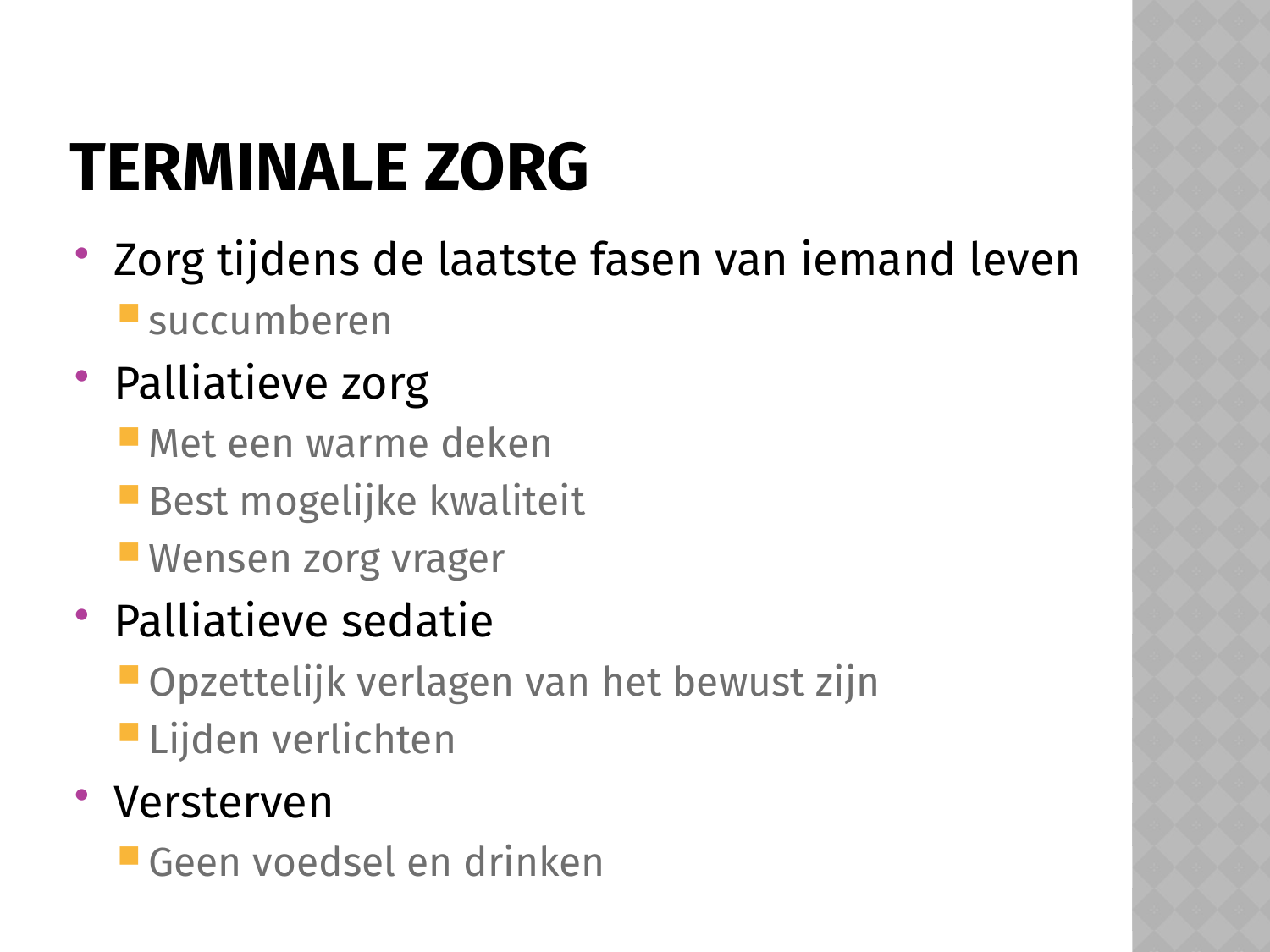

# Terminale zorg
Zorg tijdens de laatste fasen van iemand leven
succumberen
Palliatieve zorg
Met een warme deken
Best mogelijke kwaliteit
Wensen zorg vrager
Palliatieve sedatie
Opzettelijk verlagen van het bewust zijn
Lijden verlichten
Versterven
Geen voedsel en drinken